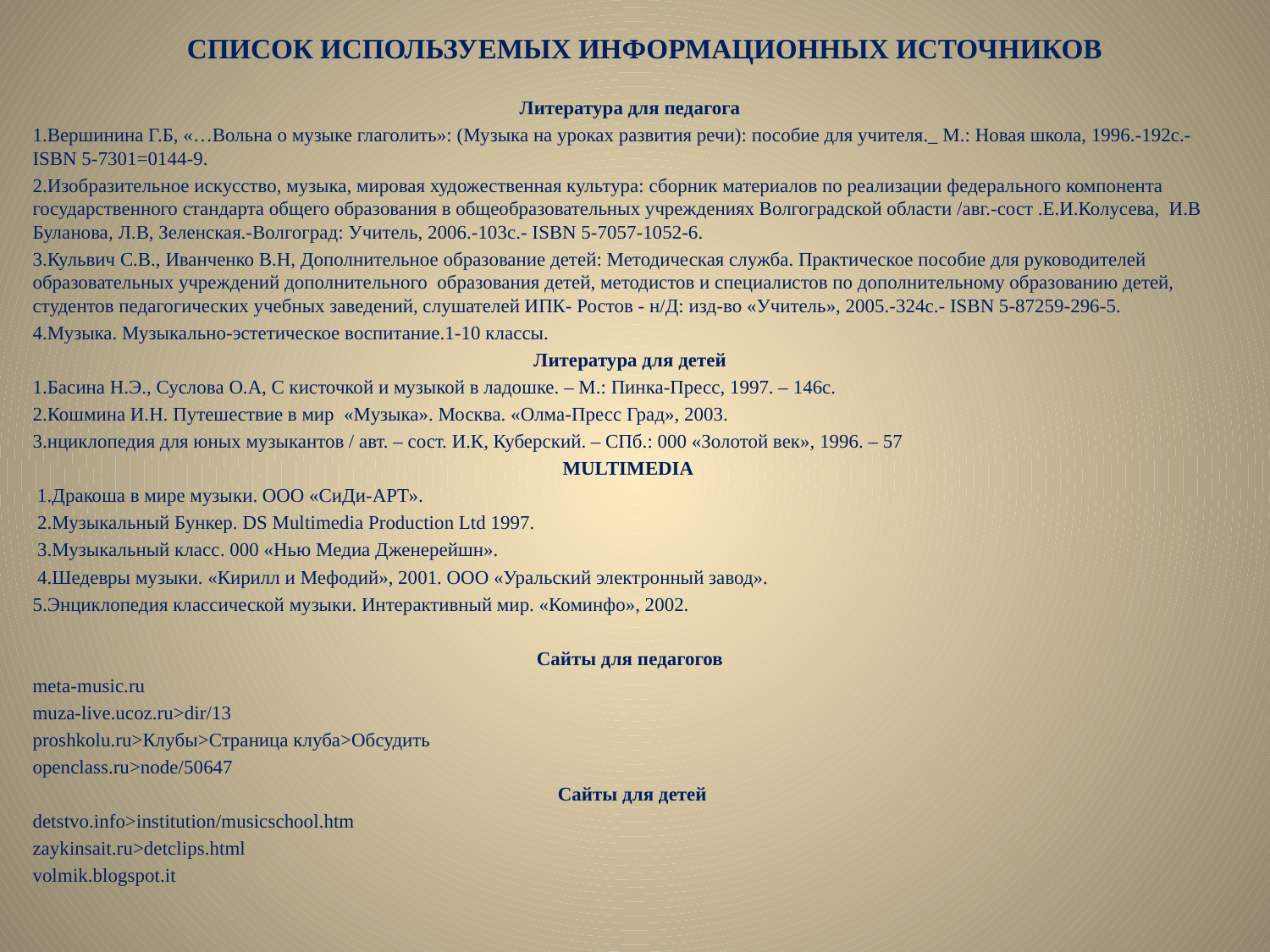

# СПИСОК ИСПОЛЬЗУЕМЫХ ИНФОРМАЦИОННЫХ ИСТОЧНИКОВ
Литература для педагога
1.Вершинина Г.Б, «…Вольна о музыке глаголить»: (Музыка на уроках развития речи): пособие для учителя._ М.: Новая школа, 1996.-192с.-ISBN 5-7301=0144-9.
2.Изобразительное искусство, музыка, мировая художественная культура: сборник материалов по реализации федерального компонента государственного стандарта общего образования в общеобразовательных учреждениях Волгоградской области /авг.-сост .Е.И.Колусева,  И.В Буланова, Л.В, Зеленская.-Волгоград: Учитель, 2006.-103с.- ISBN 5-7057-1052-6.
3.Кульвич С.В., Иванченко В.Н, Дополнительное образование детей: Методическая служба. Практическое пособие для руководителей образовательных учреждений дополнительного  образования детей, методистов и специалистов по дополнительному образованию детей, студентов педагогических учебных заведений, слушателей ИПК- Ростов - н/Д: изд-во «Учитель», 2005.-324с.- ISBN 5-87259-296-5.
4.Музыка. Музыкально-эстетическое воспитание.1-10 классы.
Литература для детей
1.Басина Н.Э., Суслова О.А, С кисточкой и музыкой в ладошке. – М.: Пинка-Пресс, 1997. – 146с.
2.Кошмина И.Н. Путешествие в мир  «Музыка». Москва. «Олма-Пресс Град», 2003.
3.нциклопедия для юных музыкантов / авт. – сост. И.К, Куберский. – СПб.: 000 «Золотой век», 1996. – 57
MULTIMEDIA
 1.Дракоша в мире музыки. ООО «СиДи-АРТ».
 2.Музыкальный Бункер. DS Multimedia Production Ltd 1997.
 3.Музыкальный класс. 000 «Нью Медиа Дженерейшн».
 4.Шедевры музыки. «Кирилл и Мефодий», 2001. ООО «Уральский электронный завод».
5.Энциклопедия классической музыки. Интерактивный мир. «Коминфо», 2002.

Сайты для педагогов
meta-music.ru
muza-live.ucoz.ru>dir/13
proshkolu.ru>Клубы>Страница клуба>Обсудить
openclass.ru>node/50647
 Сайты для детей
detstvo.info>institution/musicschool.htm
zaykinsait.ru>detclips.html
volmik.blogspot.it